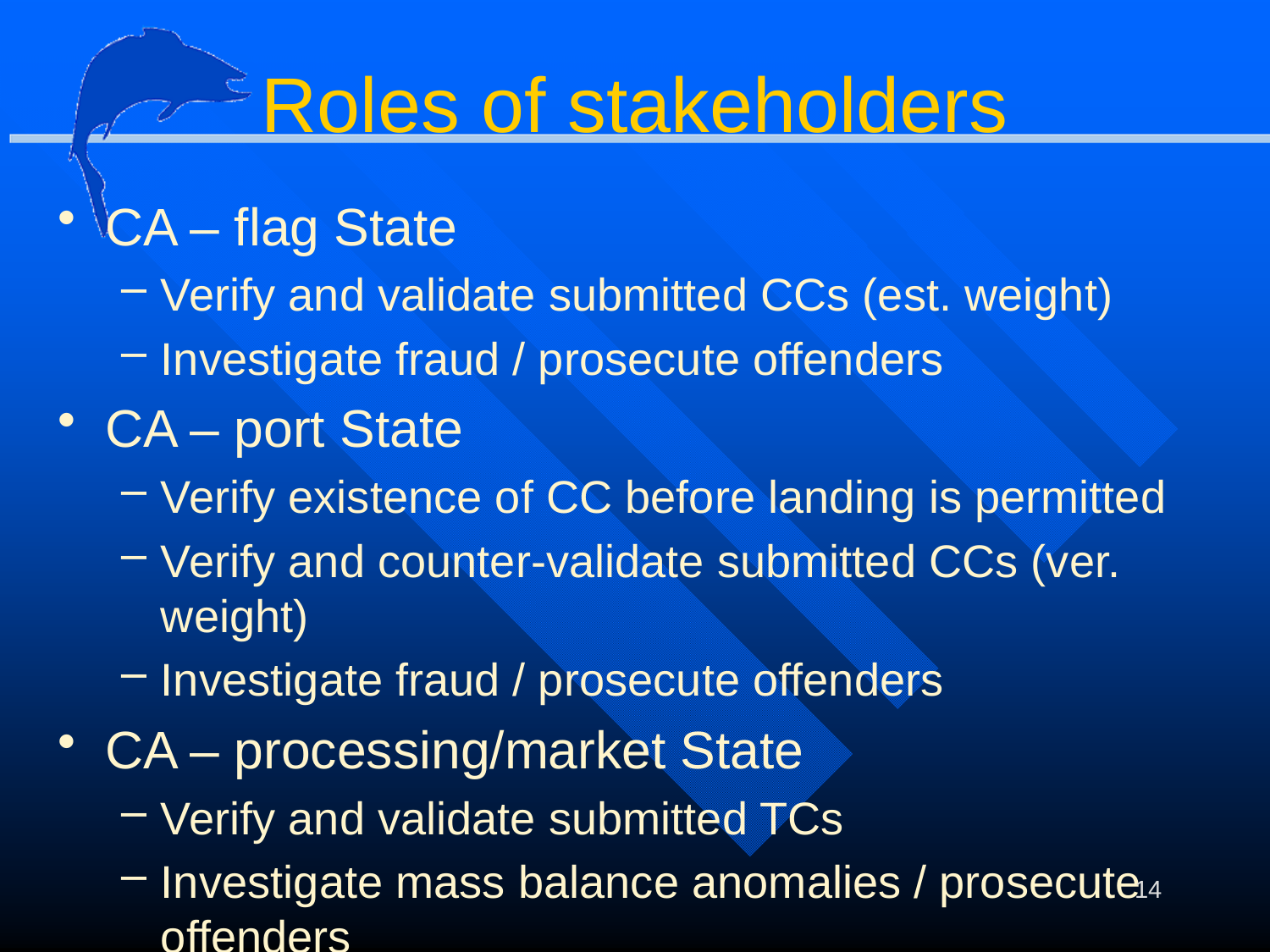

# Roles of stakeholders
CA – flag State
Verify and validate submitted CCs (est. weight)
Investigate fraud / prosecute offenders
CA – port State
Verify existence of CC before landing is permitted
Verify and counter-validate submitted CCs (ver. weight)
Investigate fraud / prosecute offenders
CA – processing/market State
Verify and validate submitted TCs
Investigate mass balance anomalies / prosecute offenders

14